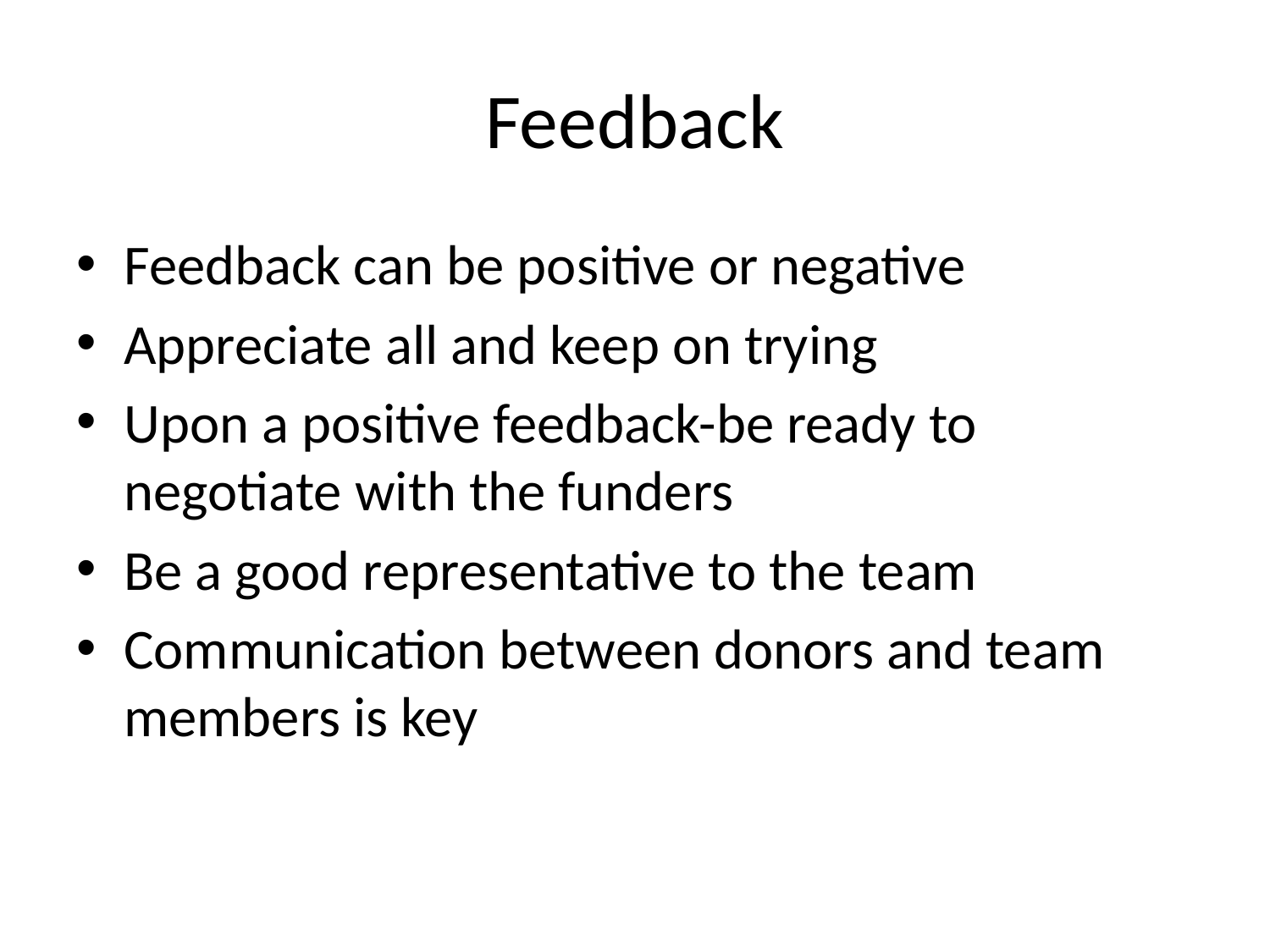

# Feedback
Feedback can be positive or negative
Appreciate all and keep on trying
Upon a positive feedback-be ready to negotiate with the funders
Be a good representative to the team
Communication between donors and team members is key